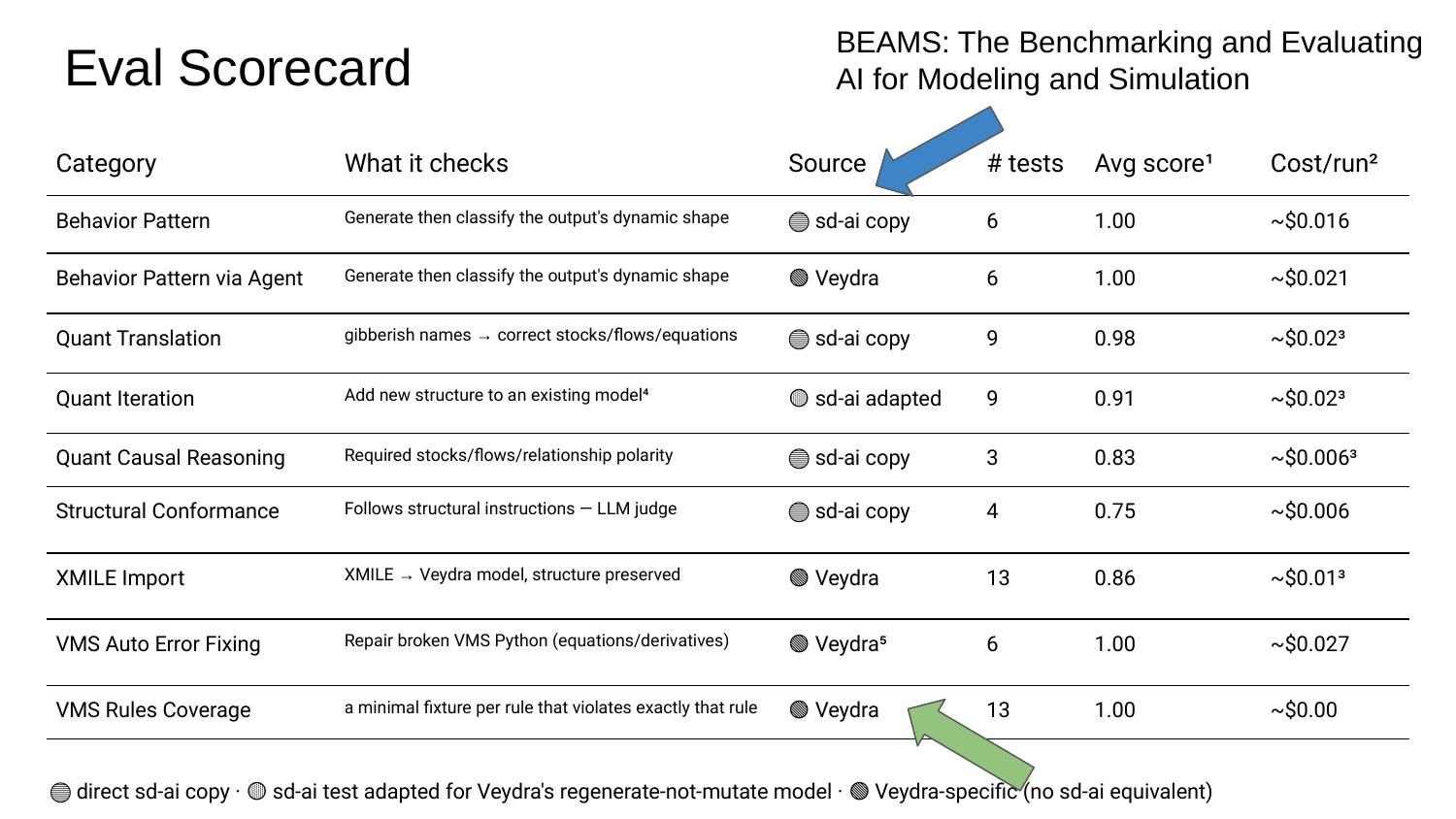

BEAMS: The Benchmarking and Evaluating AI for Modeling and Simulation
# Eval Scorecard

| Category | What it checks | Source | # tests | Avg score¹ | Cost/run² |
| --- | --- | --- | --- | --- | --- |
| Behavior Pattern | Generate then classify the output's dynamic shape | 🔵 sd-ai copy | 6 | 1.00 | ~$0.016 |
| Behavior Pattern via Agent | Generate then classify the output's dynamic shape | 🟢 Veydra | 6 | 1.00 | ~$0.021 |
| Quant Translation | gibberish names → correct stocks/flows/equations | 🔵 sd-ai copy | 9 | 0.98 | ~$0.02³ |
| Quant Iteration | Add new structure to an existing model⁴ | 🟡 sd-ai adapted | 9 | 0.91 | ~$0.02³ |
| Quant Causal Reasoning | Required stocks/flows/relationship polarity | 🔵 sd-ai copy | 3 | 0.83 | ~$0.006³ |
| Structural Conformance | Follows structural instructions — LLM judge | 🔵 sd-ai copy | 4 | 0.75 | ~$0.006 |
| XMILE Import | XMILE → Veydra model, structure preserved | 🟢 Veydra | 13 | 0.86 | ~$0.01³ |
| VMS Auto Error Fixing | Repair broken VMS Python (equations/derivatives) | 🟢 Veydra⁵ | 6 | 1.00 | ~$0.027 |
| VMS Rules Coverage | a minimal fixture per rule that violates exactly that rule | 🟢 Veydra | 13 | 1.00 | ~$0.00 |

🔵 direct sd-ai copy · 🟡 sd-ai test adapted for Veydra's regenerate-not-mutate model · 🟢 Veydra-specific (no sd-ai equivalent)